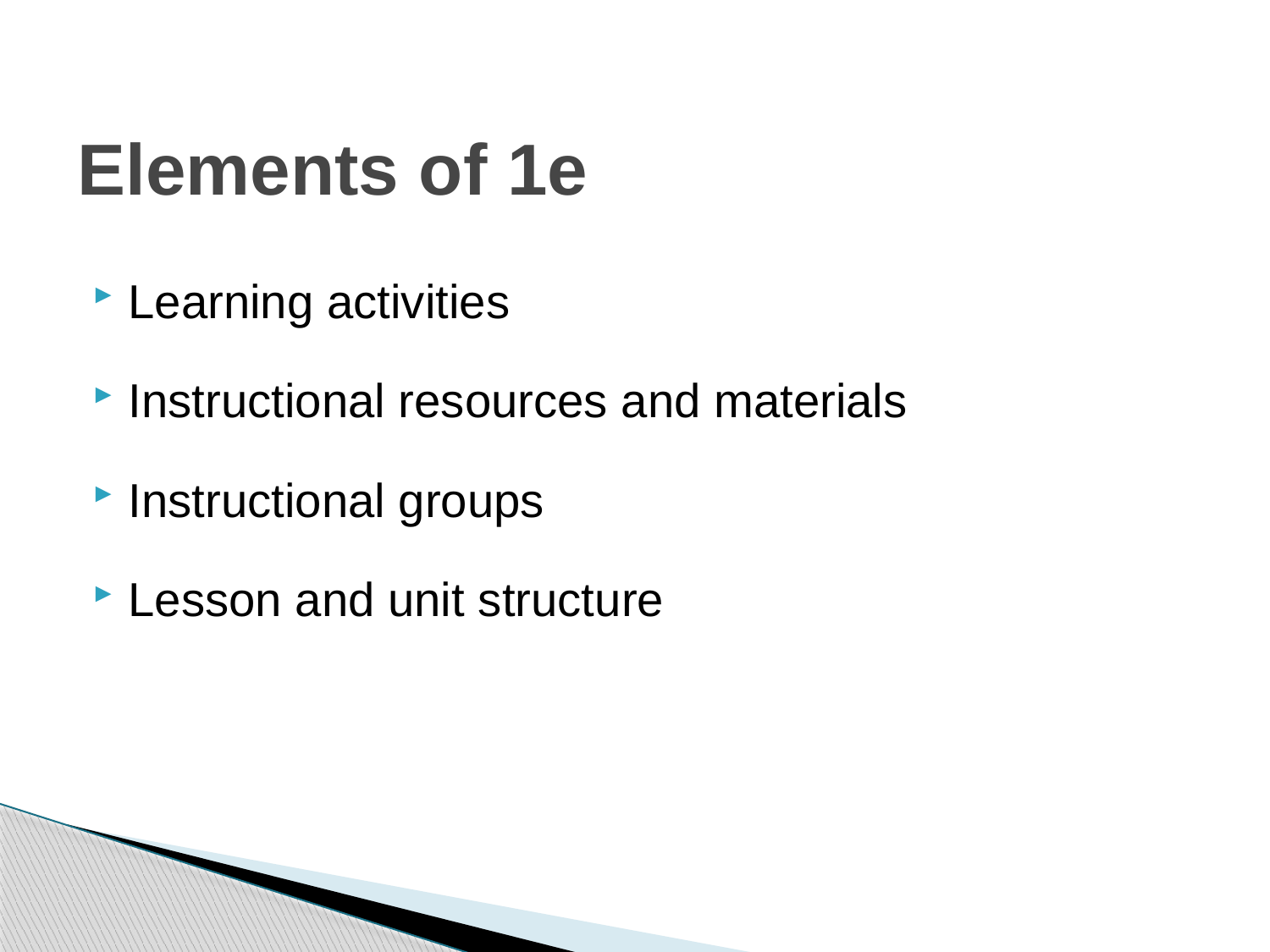

Elements of 1e
Learning activities
Instructional resources and materials
Instructional groups
Lesson and unit structure